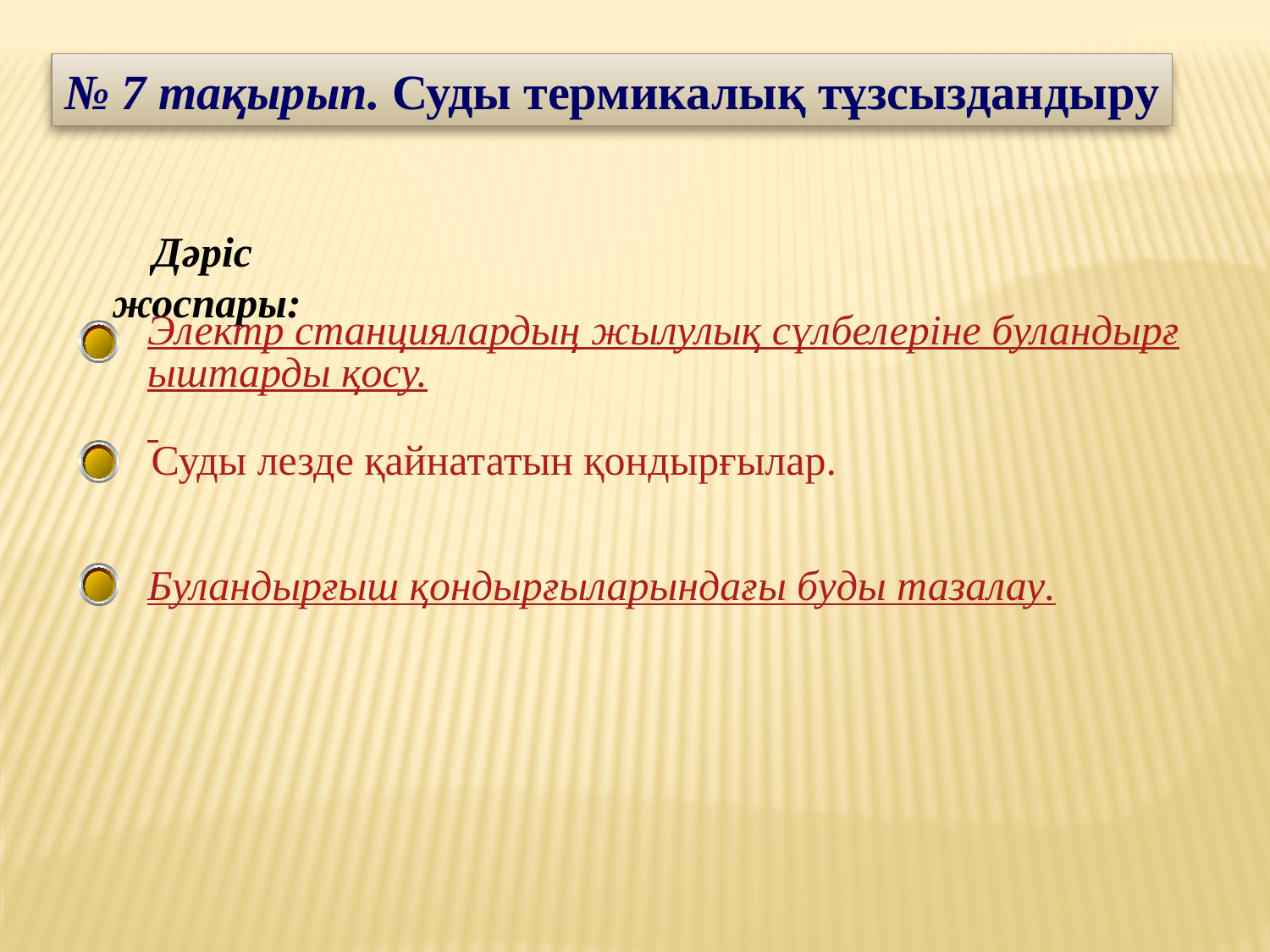

№ 7 тақырып. Суды термикалық тұзсыздандыру
Дәріс жоспары:
Электр станциялардың жылулық сүлбелеріне буландырғыштарды қосу.

Суды лезде қайнататын қондырғылар.

Буландырғыш қондырғыларындағы буды тазалау.